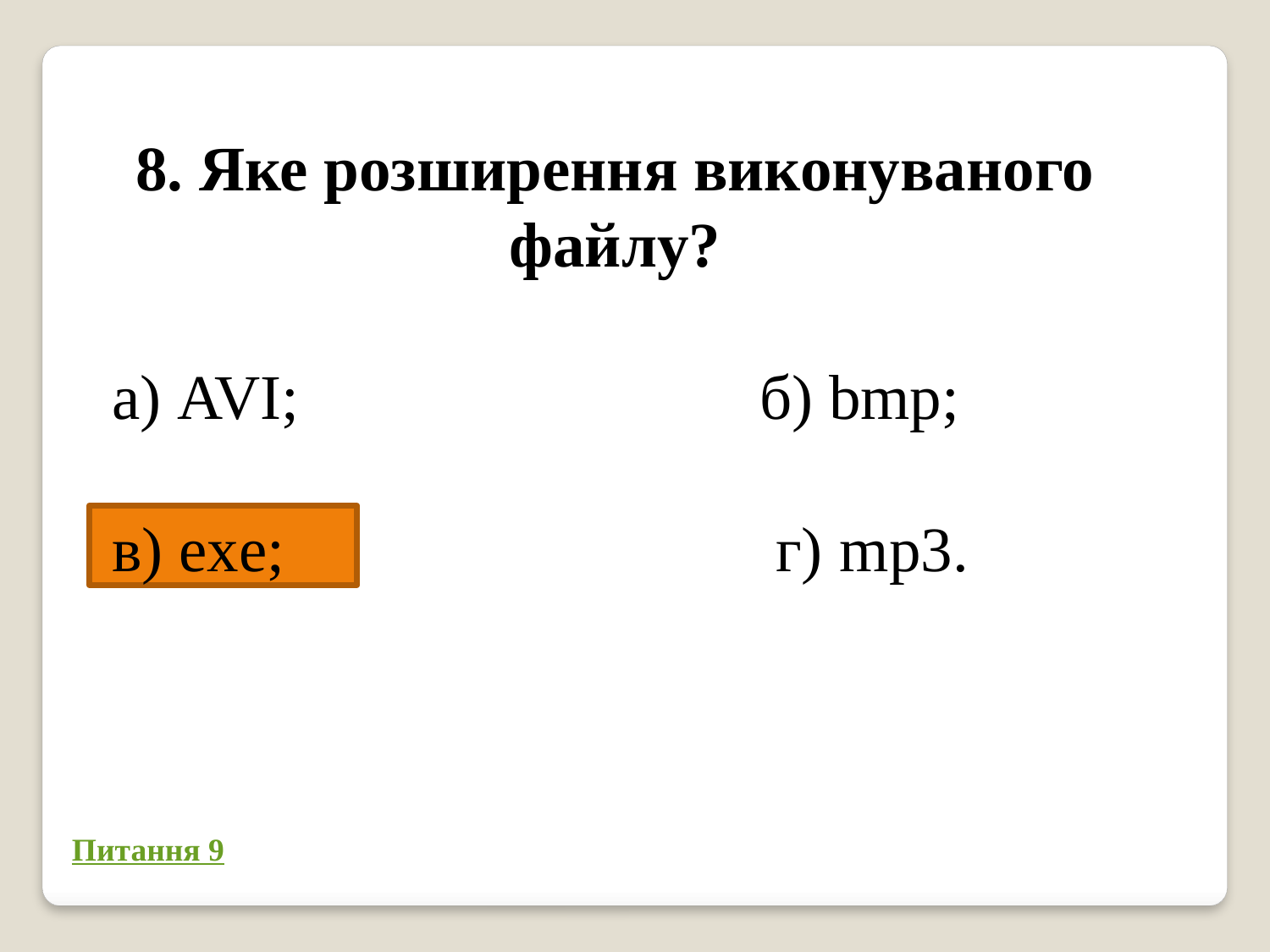

8. Яке розширення виконуваного файлу?

а) AVI;                             б) bmp;

в) exe;                               г) mp3.

Питання 9